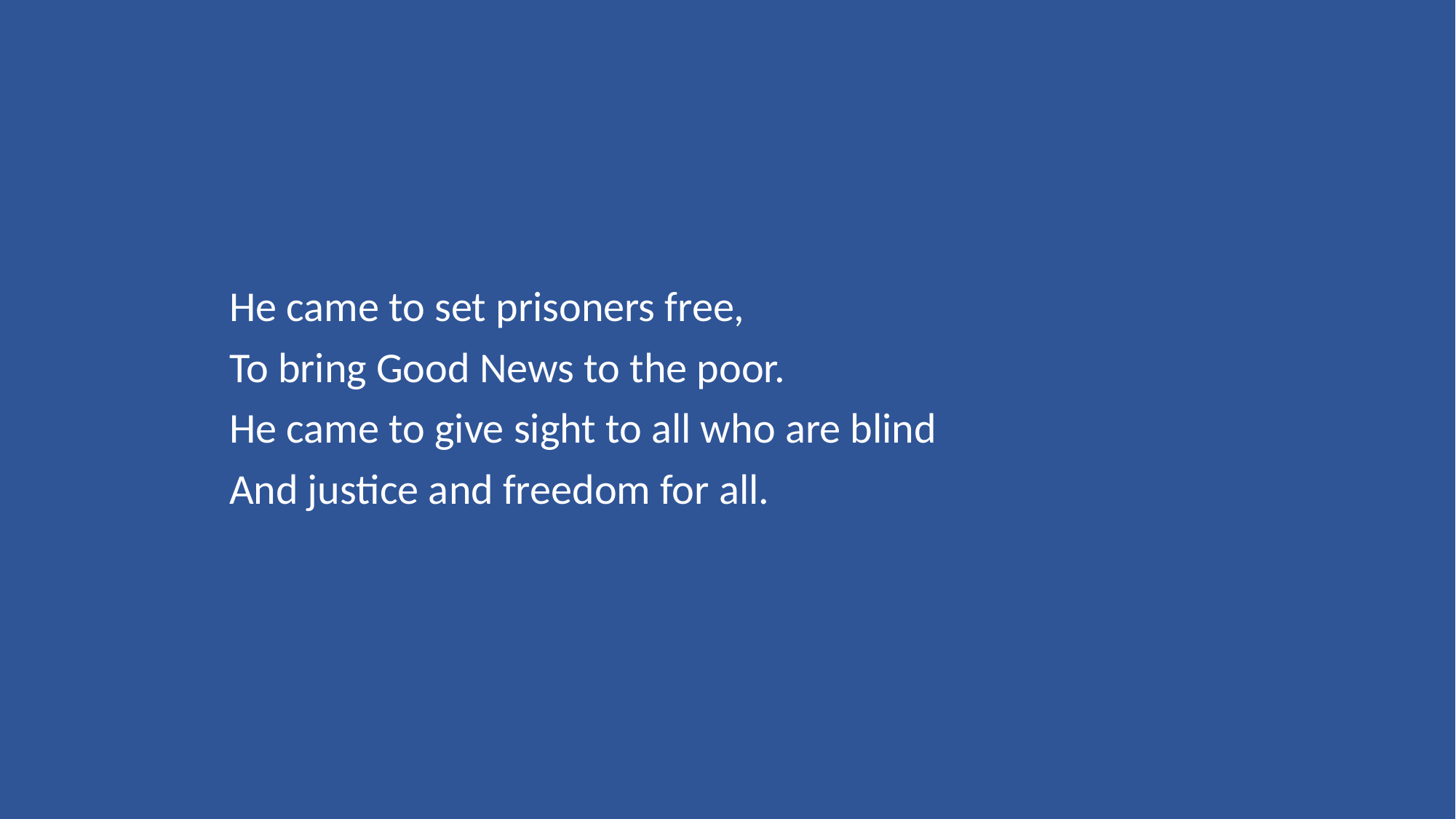

He came to set prisoners free,
To bring Good News to the poor.
He came to give sight to all who are blind
And justice and freedom for all.